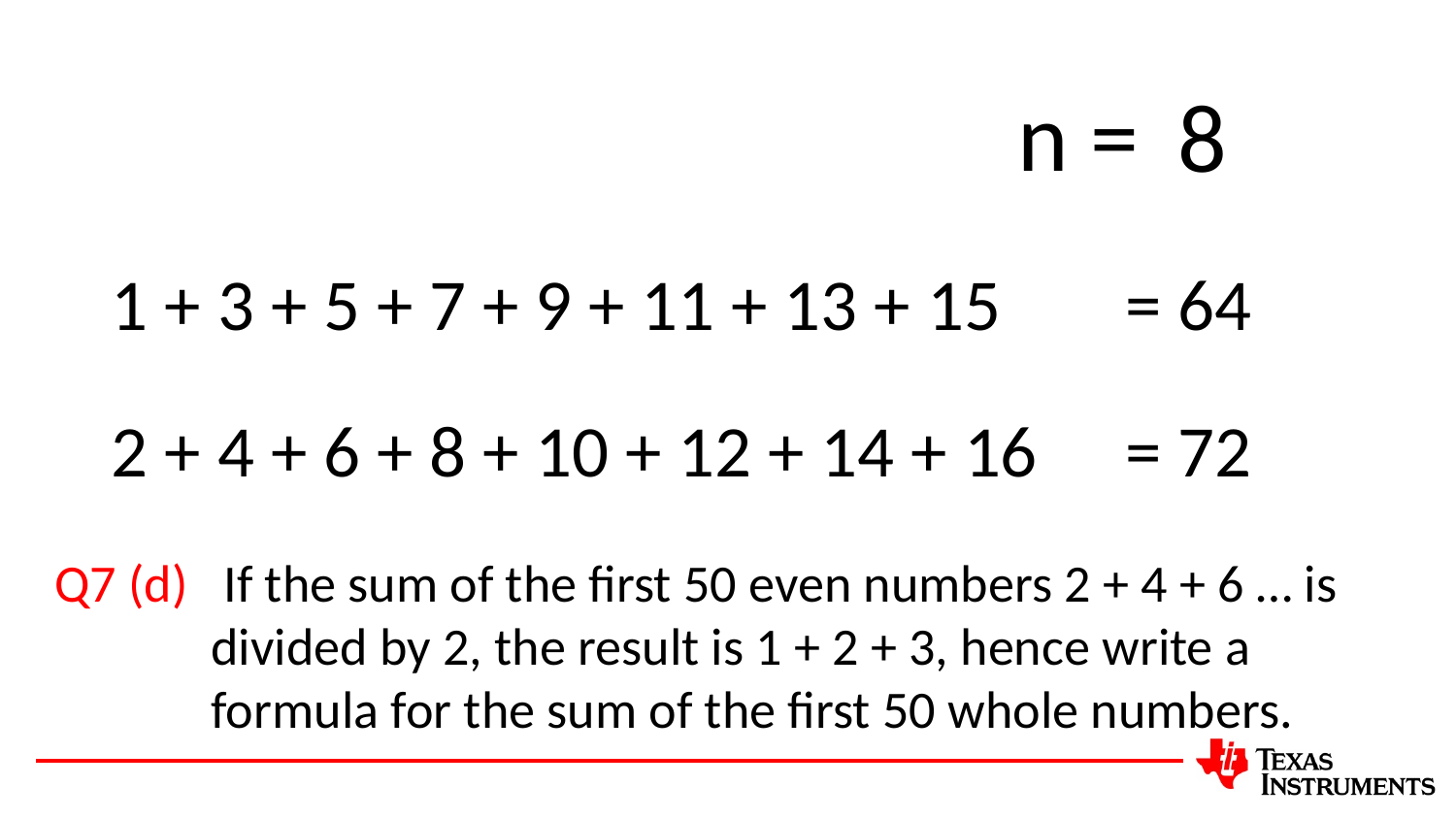

n =
8
1 + 3 + 5 + 7 + 9 + 11 + 13 + 15
 = 64
 = 72
2 + 4 + 6 + 8 + 10 + 12 + 14 + 16
Q7 (d)   If the sum of the first 50 even numbers 2 + 4 + 6 … is divided by 2, the result is 1 + 2 + 3, hence write a formula for the sum of the first 50 whole numbers.